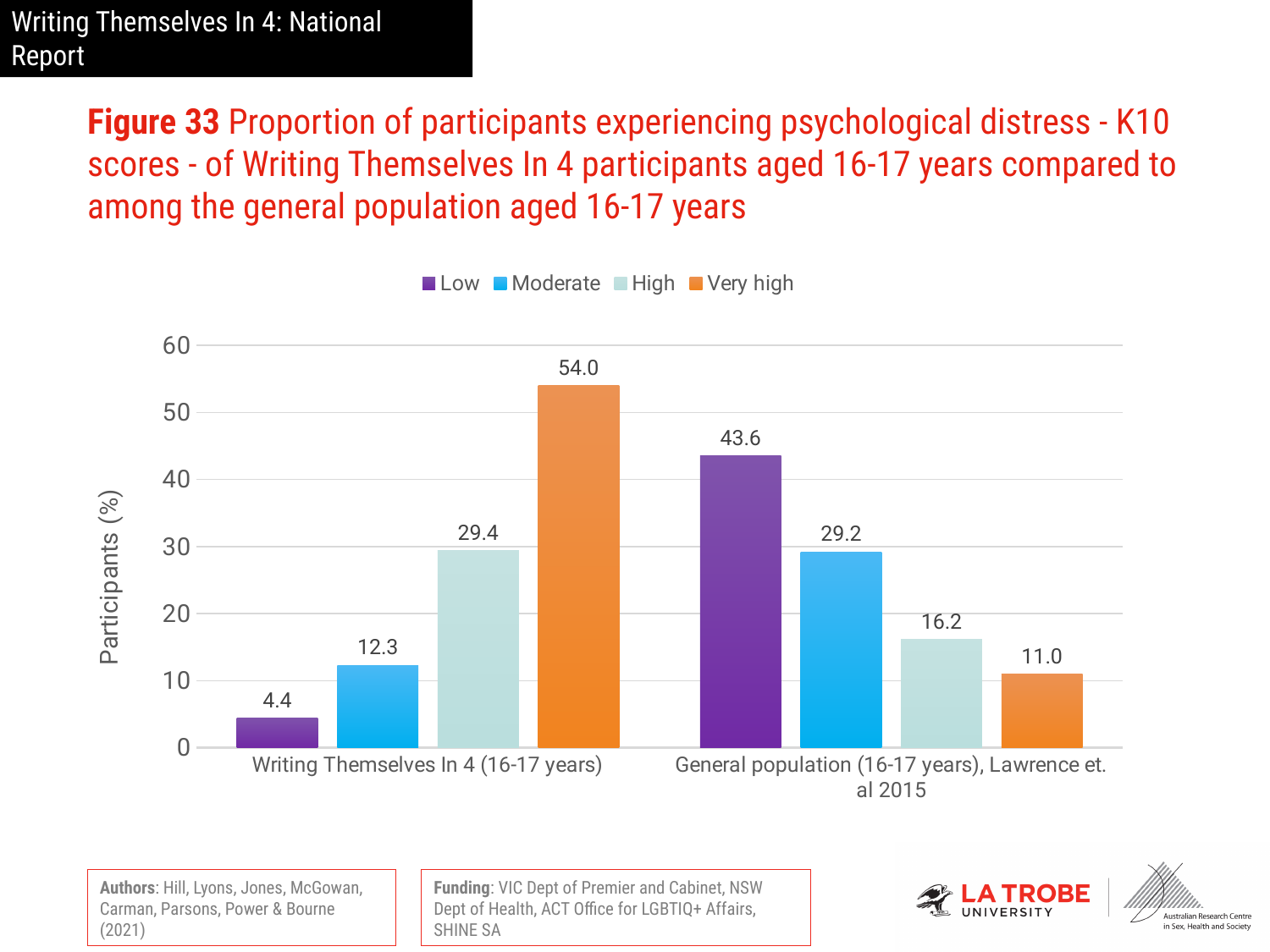

# Figure 33 Proportion of participants experiencing psychological distress - K10 scores - of Writing Themselves In 4 participants aged 16-17 years compared to among the general population aged 16-17 years

### Chart

| Category | Low | Moderate | High | Very high |
|---|---|---|---|---|
| Writing Themselves In 4 (16-17 years) | 4.4 | 12.3 | 29.4 | 54.0 |
| General population (16-17 years), Lawrence et. al 2015 | 43.6 | 29.2 | 16.2 | 11.0 |